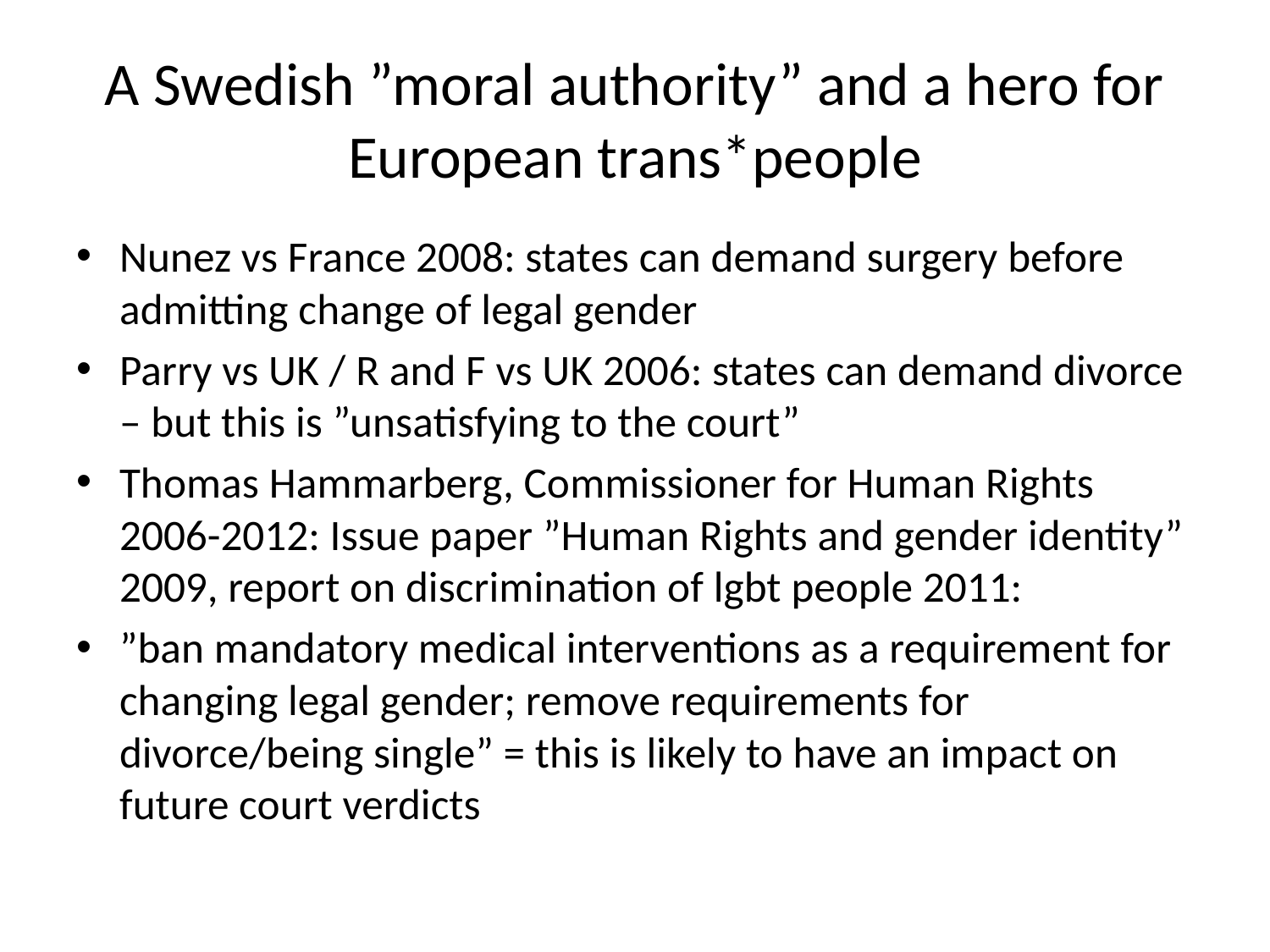

# A Swedish ”moral authority” and a hero for European trans*people
Nunez vs France 2008: states can demand surgery before admitting change of legal gender
Parry vs UK / R and F vs UK 2006: states can demand divorce – but this is ”unsatisfying to the court”
Thomas Hammarberg, Commissioner for Human Rights 2006-2012: Issue paper ”Human Rights and gender identity” 2009, report on discrimination of lgbt people 2011:
”ban mandatory medical interventions as a requirement for changing legal gender; remove requirements for divorce/being single” = this is likely to have an impact on future court verdicts